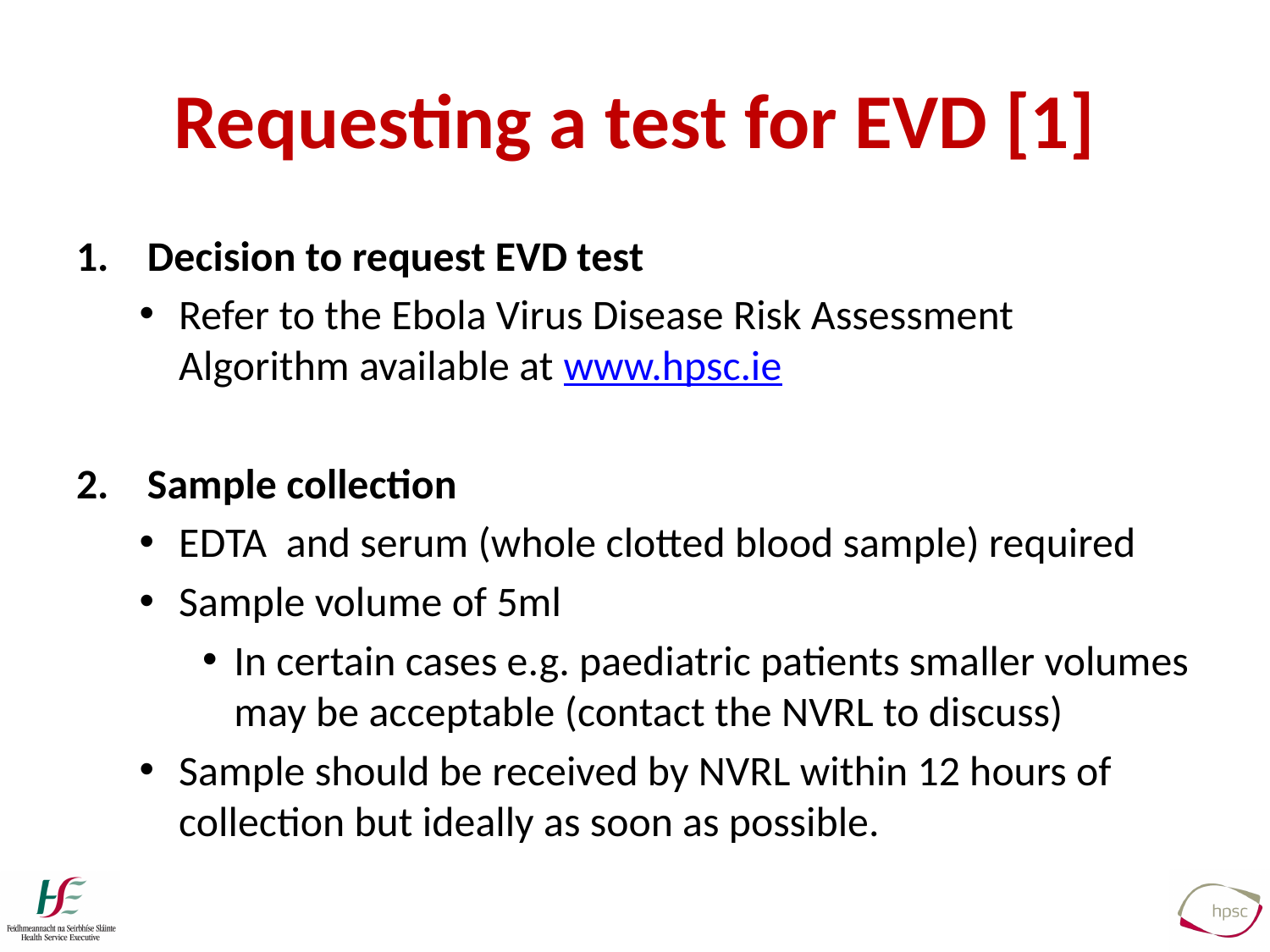

# Requesting a test for EVD [1]
Decision to request EVD test
Refer to the Ebola Virus Disease Risk Assessment Algorithm available at www.hpsc.ie

Sample collection
EDTA  and serum (whole clotted blood sample) required
Sample volume of 5ml
In certain cases e.g. paediatric patients smaller volumes may be acceptable (contact the NVRL to discuss)
Sample should be received by NVRL within 12 hours of collection but ideally as soon as possible.